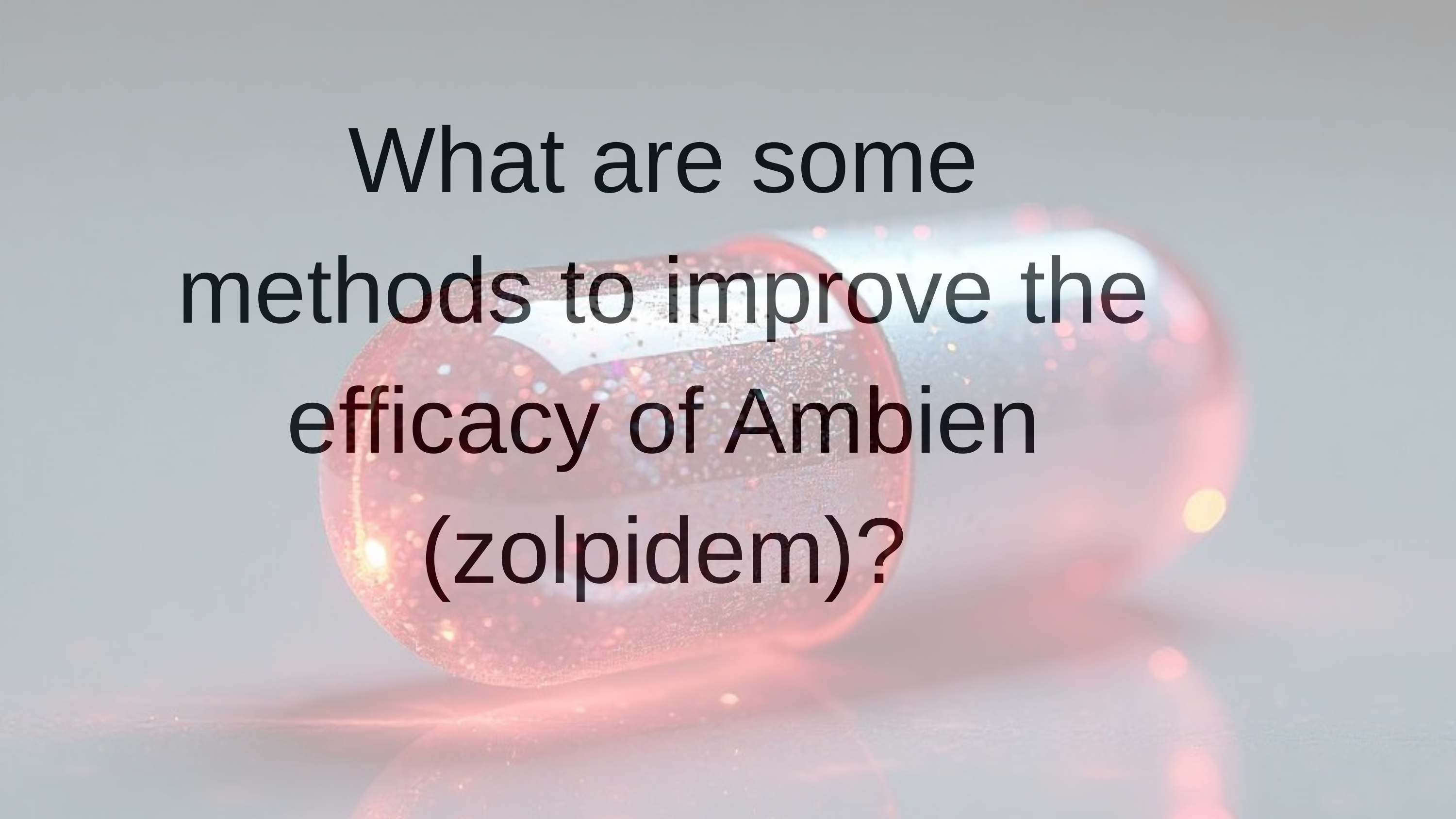

What are some methods to improve the efficacy of Ambien (zolpidem)?